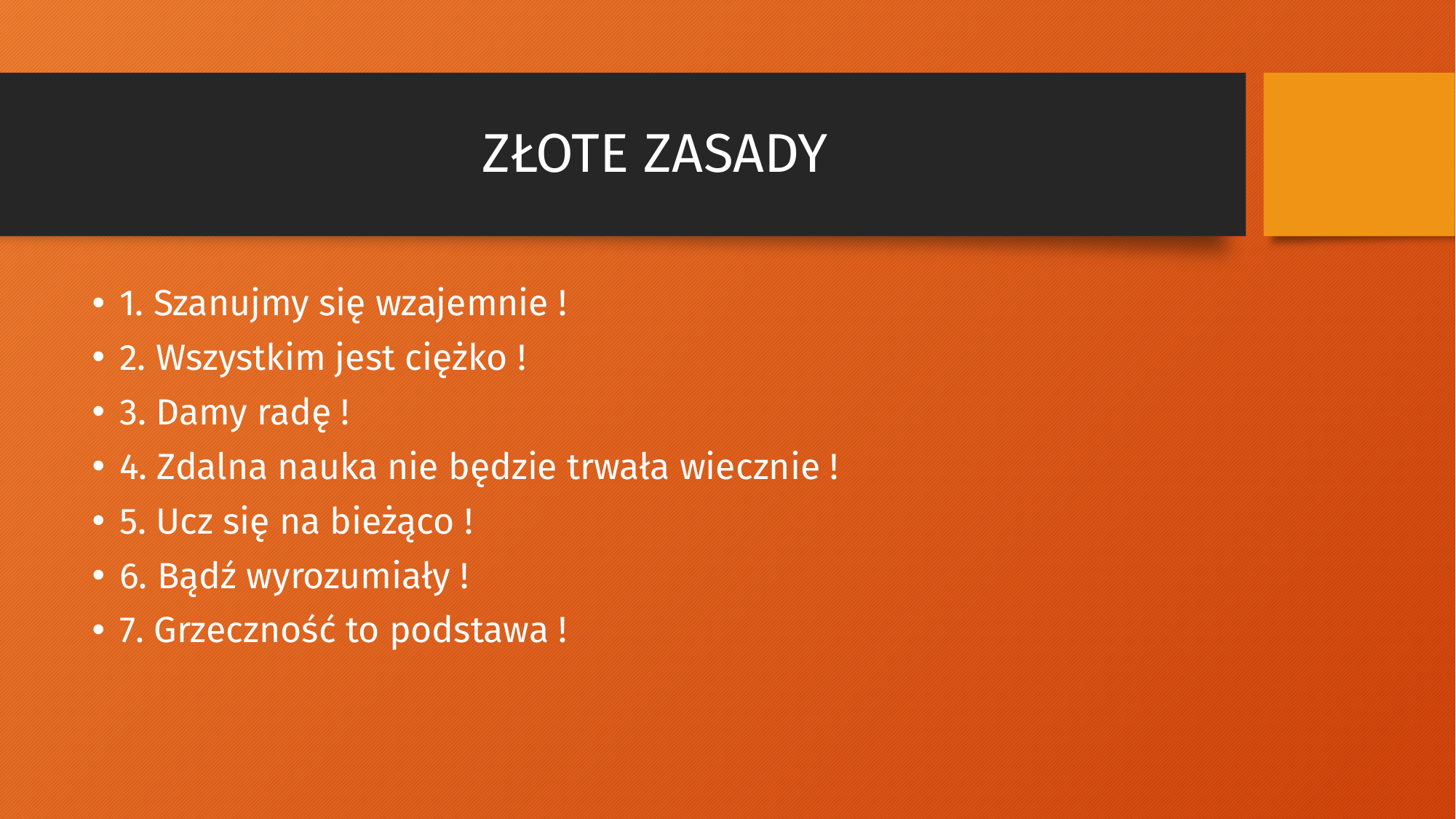

# ZŁOTE ZASADY
1. Szanujmy się wzajemnie !
2. Wszystkim jest ciężko !
3. Damy radę !
4. Zdalna nauka nie będzie trwała wiecznie !
5. Ucz się na bieżąco !
6. Bądź wyrozumiały !
7. Grzeczność to podstawa !